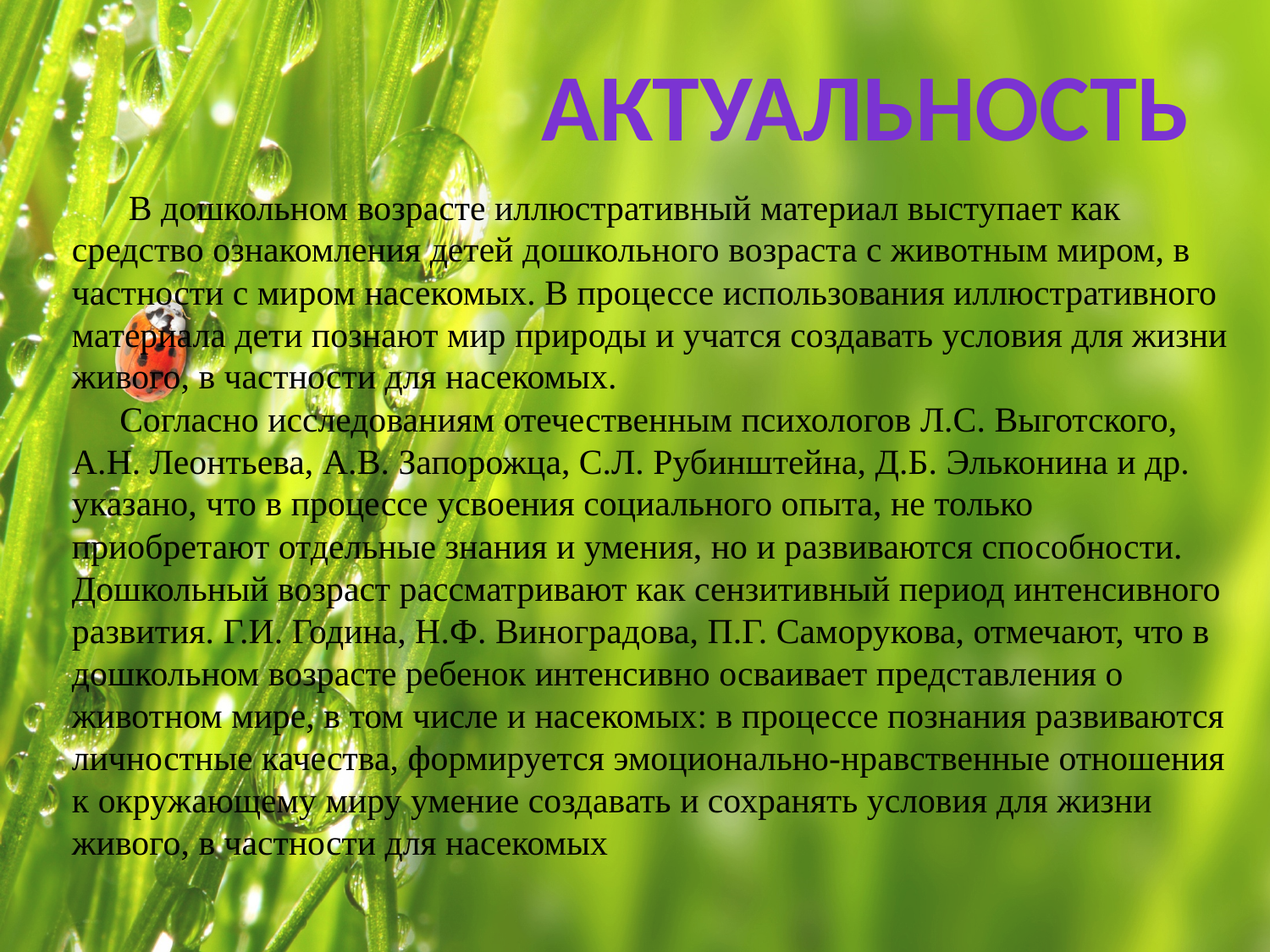

АКТУАЛЬНОСТЬ
 В дошкольном возрасте иллюстративный материал выступает как средство ознакомления детей дошкольного возраста с животным миром, в частности с миром насекомых. В процессе использования иллюстративного материала дети познают мир природы и учатся создавать условия для жизни живого, в частности для насекомых.
Согласно исследованиям отечественным психологов Л.С. Выготского, А.Н. Леонтьева, А.В. Запорожца, С.Л. Рубинштейна, Д.Б. Эльконина и др. указано, что в процессе усвоения социального опыта, не только  приобретают отдельные знания и умения, но и развиваются способности. Дошкольный возраст рассматривают как сензитивный период интенсивного развития. Г.И. Година, Н.Ф. Виноградова, П.Г. Саморукова, отмечают, что в дошкольном возрасте ребенок интенсивно осваивает представления о животном мире, в том числе и насекомых: в процессе познания развиваются личностные качества, формируется эмоционально-нравственные отношения к окружающему миру умение создавать и сохранять условия для жизни живого, в частности для насекомых